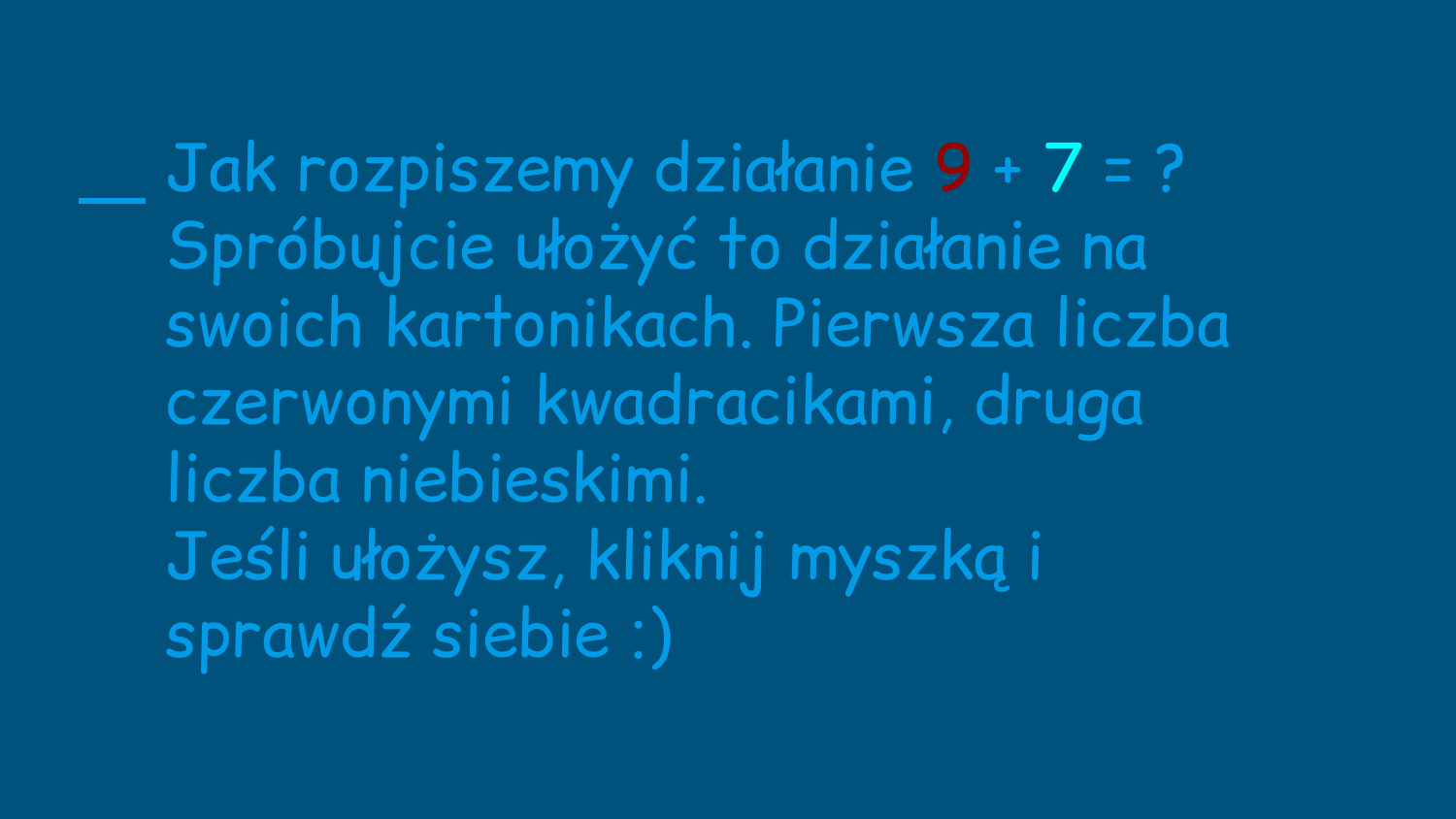

Jak rozpiszemy działanie 9 + 7 = ? Spróbujcie ułożyć to działanie na swoich kartonikach. Pierwsza liczba czerwonymi kwadracikami, druga liczba niebieskimi.
Jeśli ułożysz, kliknij myszką i sprawdź siebie :)